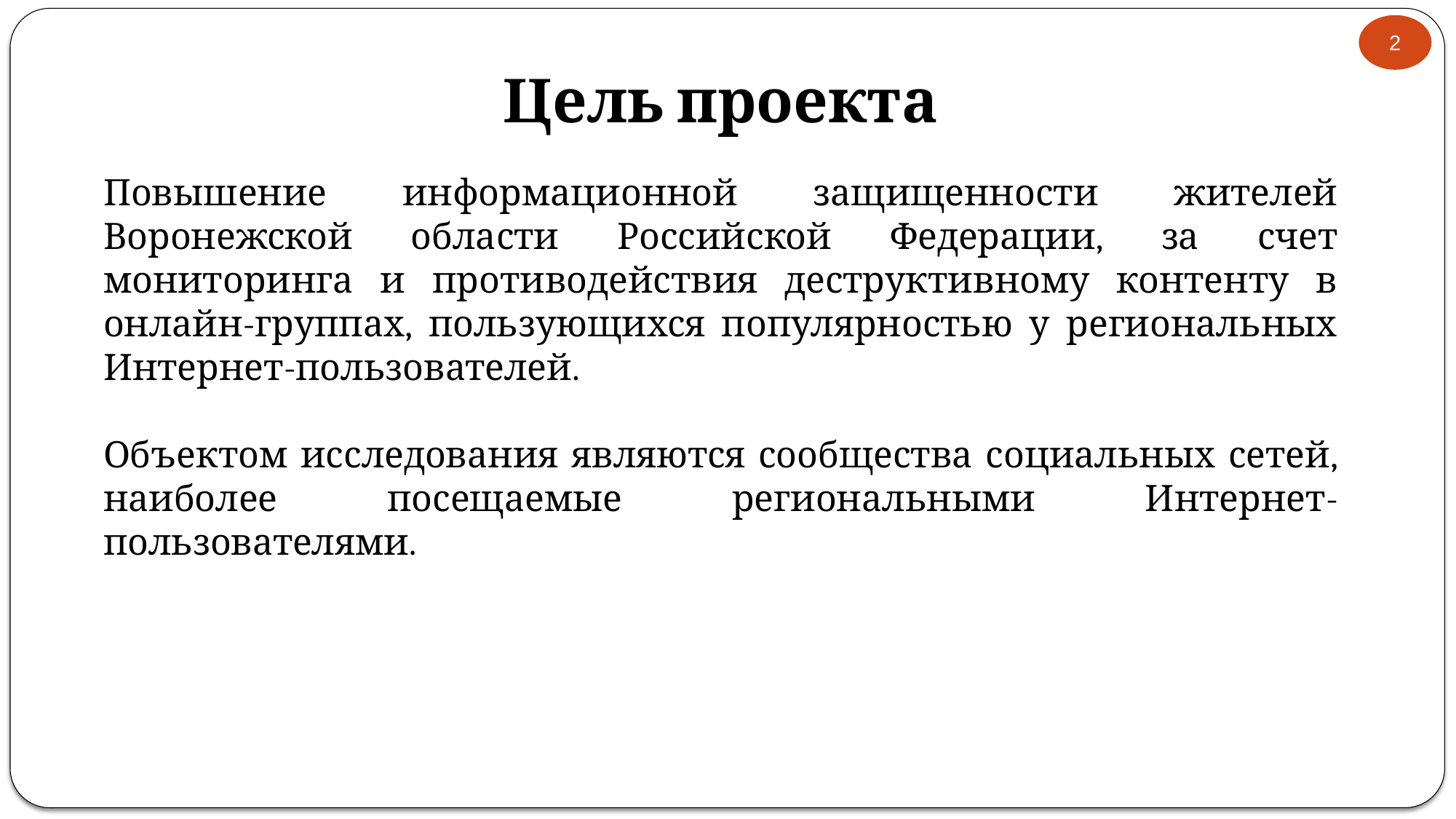

2

Повышение информационной защищенности жителей Воронежской области Российской Федерации, за счет мониторинга и противодействия деструктивному контенту в онлайн-группах, пользующихся популярностью у региональных Интернет-пользователей.

Объектом исследования являются сообщества социальных сетей, наиболее посещаемые региональными Интернет-пользователями.

Цель проекта